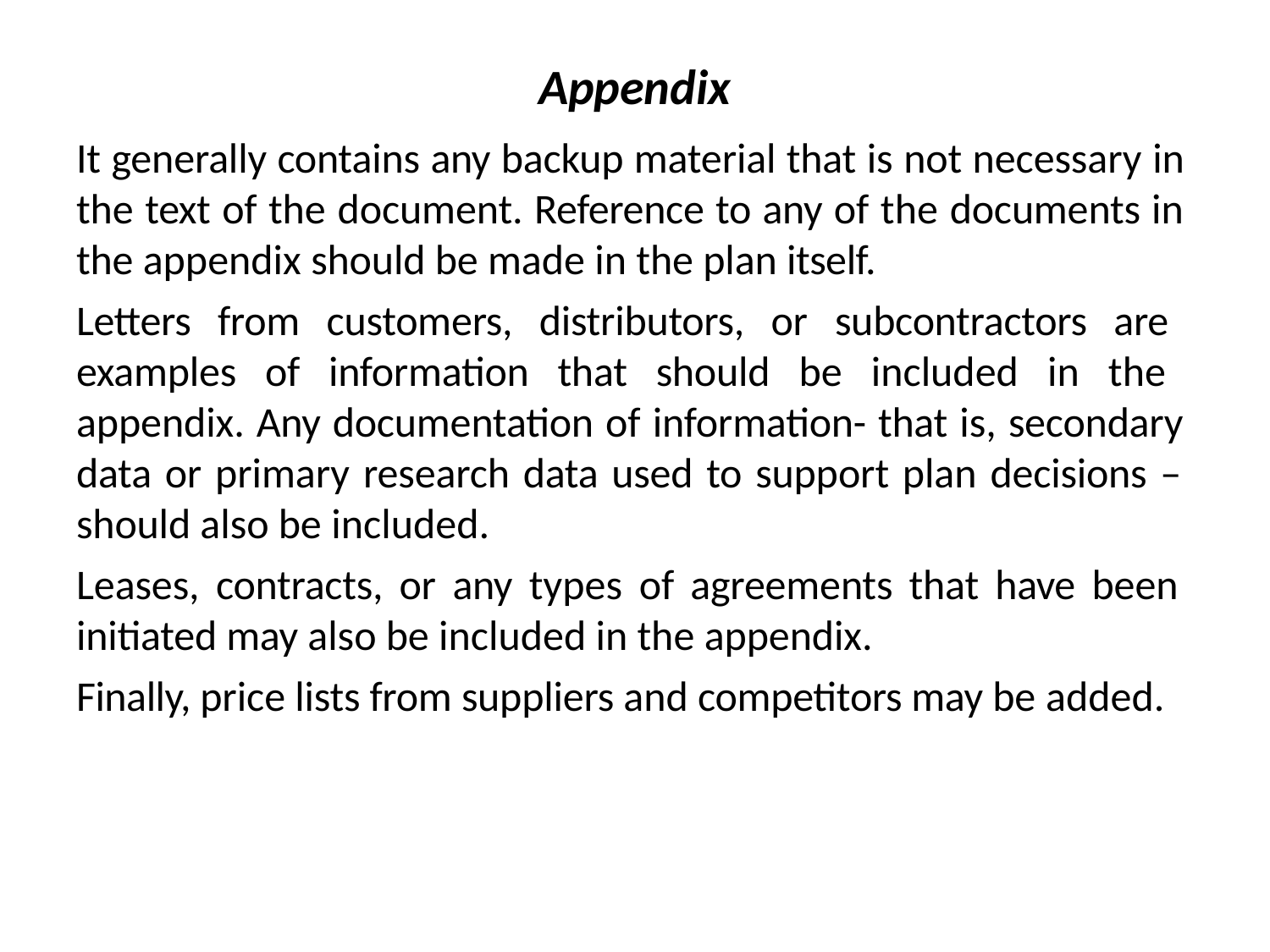

# Appendix
It generally contains any backup material that is not necessary in  the text of the document. Reference to any of the documents in  the appendix should be made in the plan itself.
Letters from customers, distributors, or subcontractors are  examples of information that should be included in the  appendix. Any documentation of information- that is, secondary  data or primary research data used to support plan decisions –  should also be included.
Leases, contracts, or any types of agreements that have been  initiated may also be included in the appendix.
Finally, price lists from suppliers and competitors may be added.